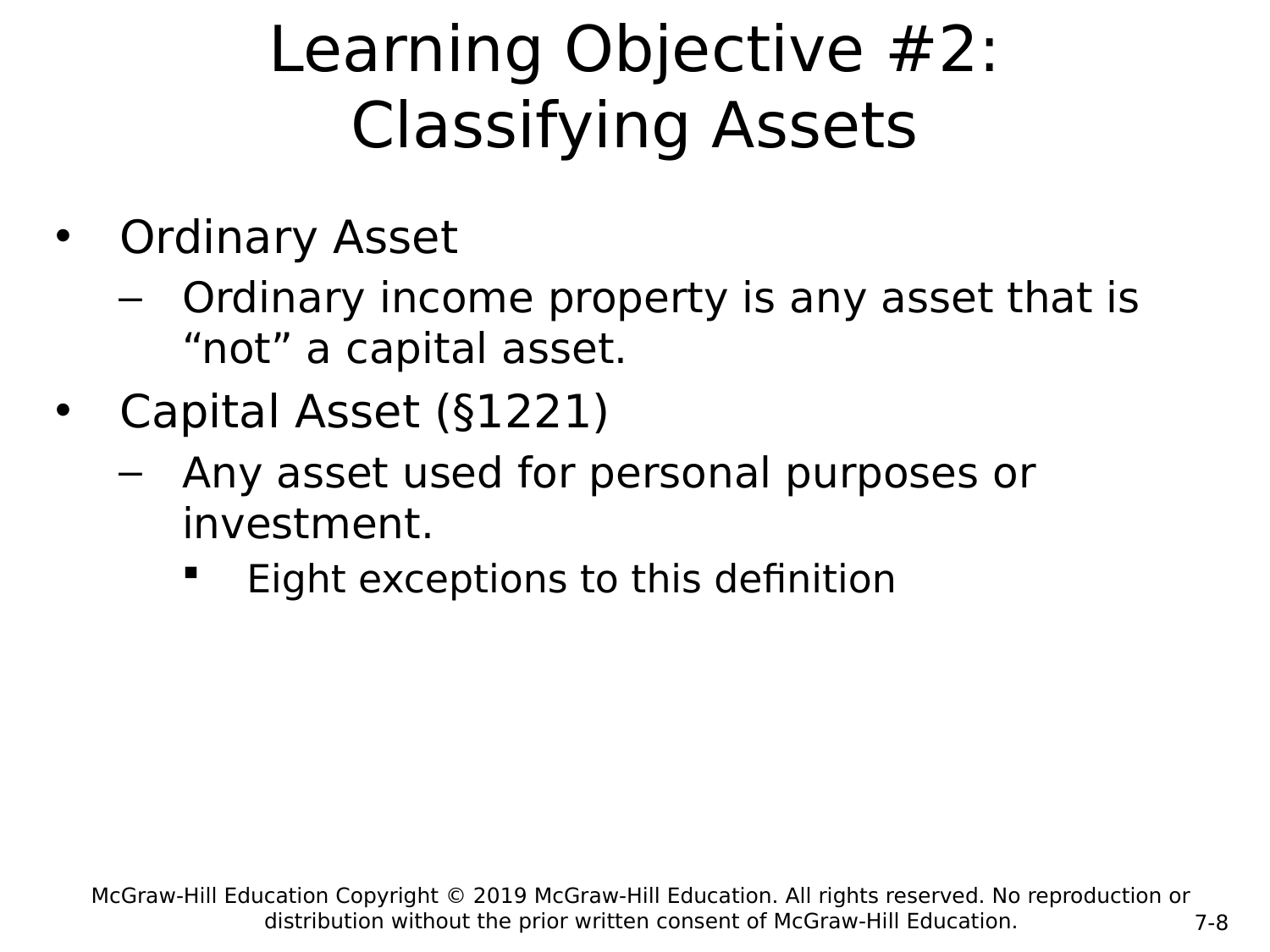

# Learning Objective #2: Classifying Assets
Ordinary Asset
Ordinary income property is any asset that is “not” a capital asset.
Capital Asset (§1221)
Any asset used for personal purposes or investment.
Eight exceptions to this definition
McGraw-Hill Education Copyright © 2019 McGraw-Hill Education. All rights reserved. No reproduction or distribution without the prior written consent of McGraw-Hill Education.
7-8